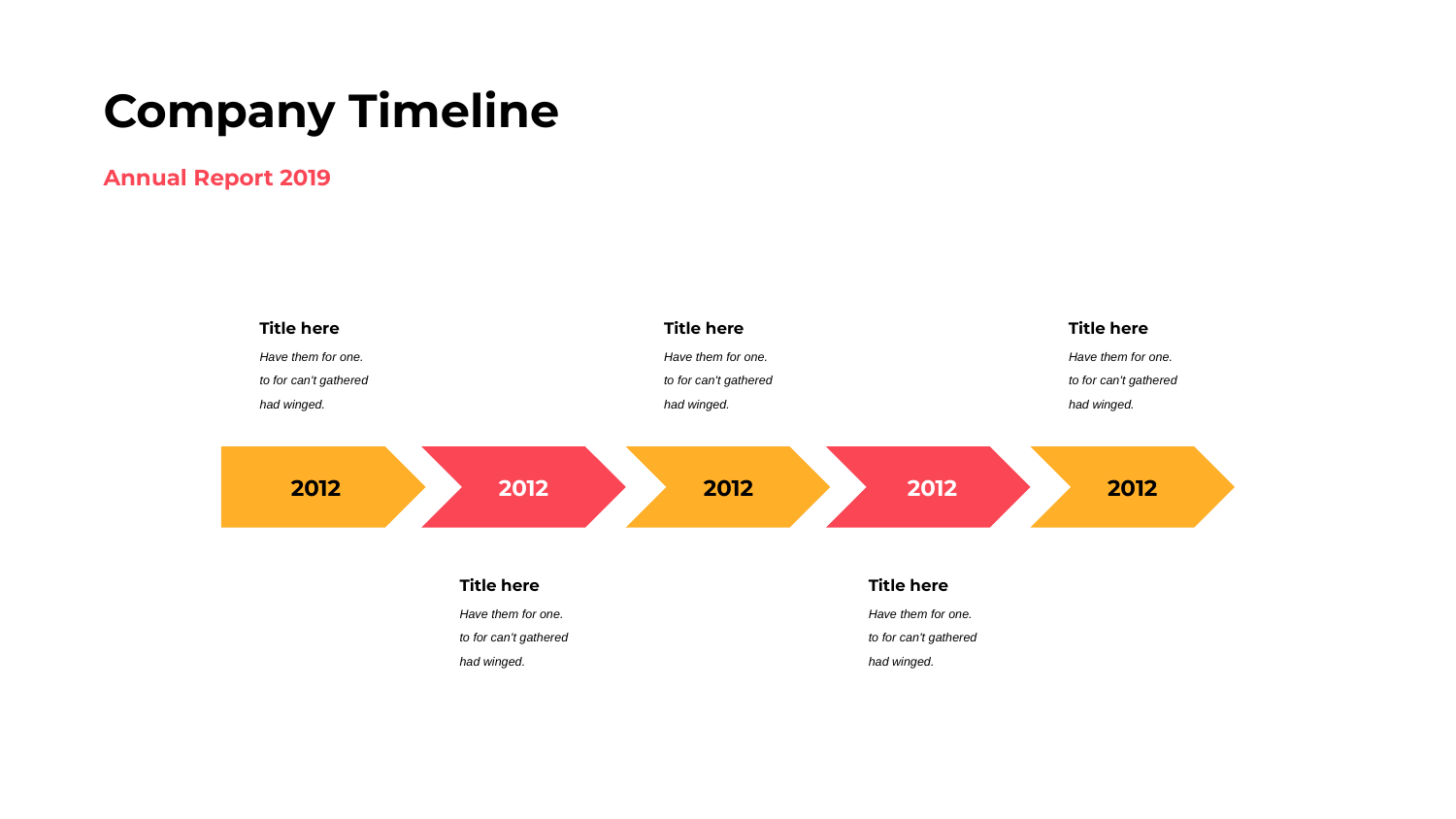

Company Timeline
Annual Report 2019
Title here
Have them for one.
to for can't gathered
had winged.
Title here
Have them for one.
to for can't gathered
had winged.
Title here
Have them for one.
to for can't gathered
had winged.

2012
2012
2012
2012
2012
Title here
Have them for one.
to for can't gathered
had winged.
Title here
Have them for one.
to for can't gathered
had winged.